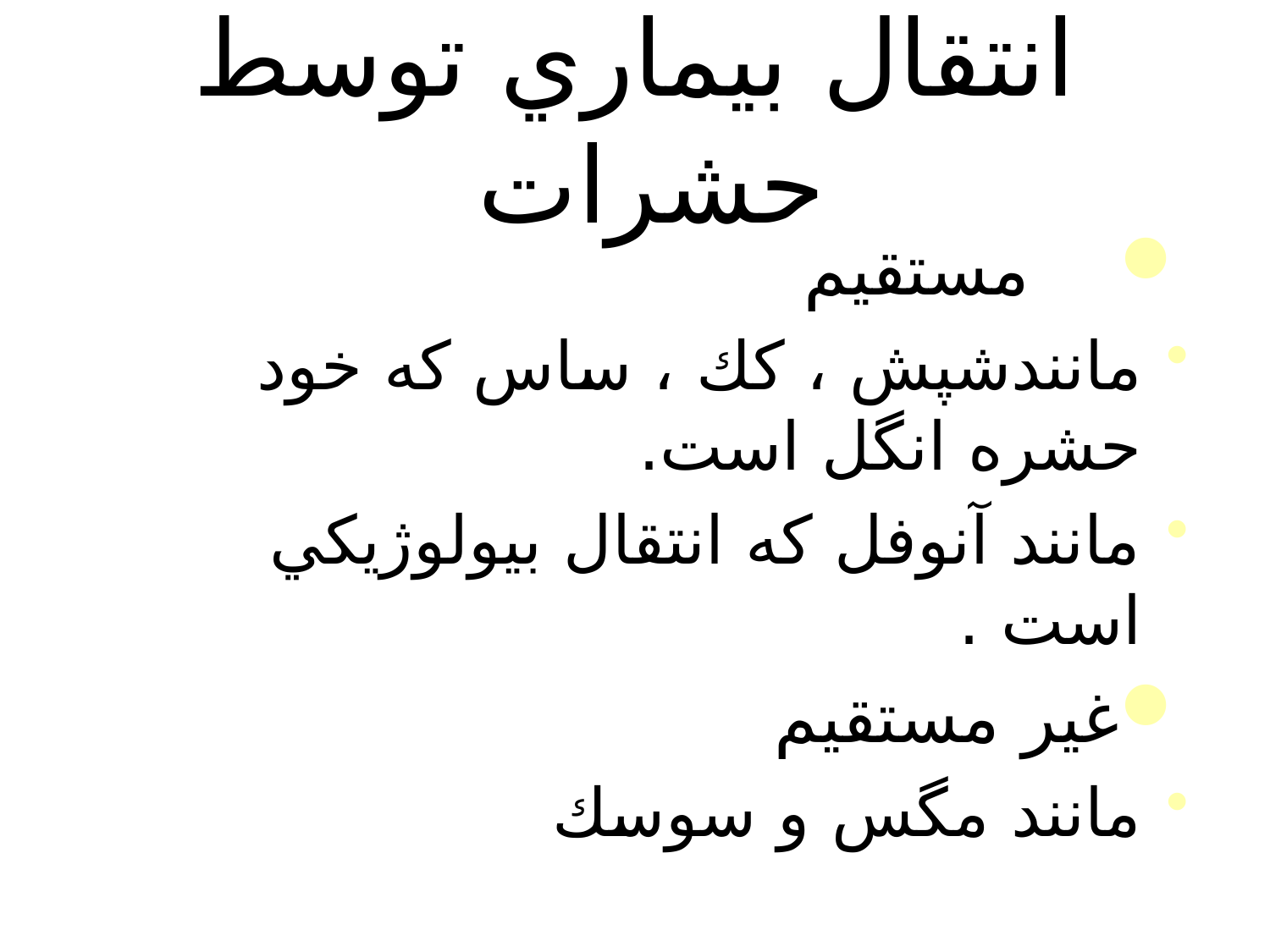

# انتقال بيماري توسط حشرات
    مستقيم
مانندشپش ، كك ، ساس كه خود حشره انگل است.
مانند آنوفل كه انتقال بيولوژيكي است .
غير مستقيم
مانند مگس و سوسك